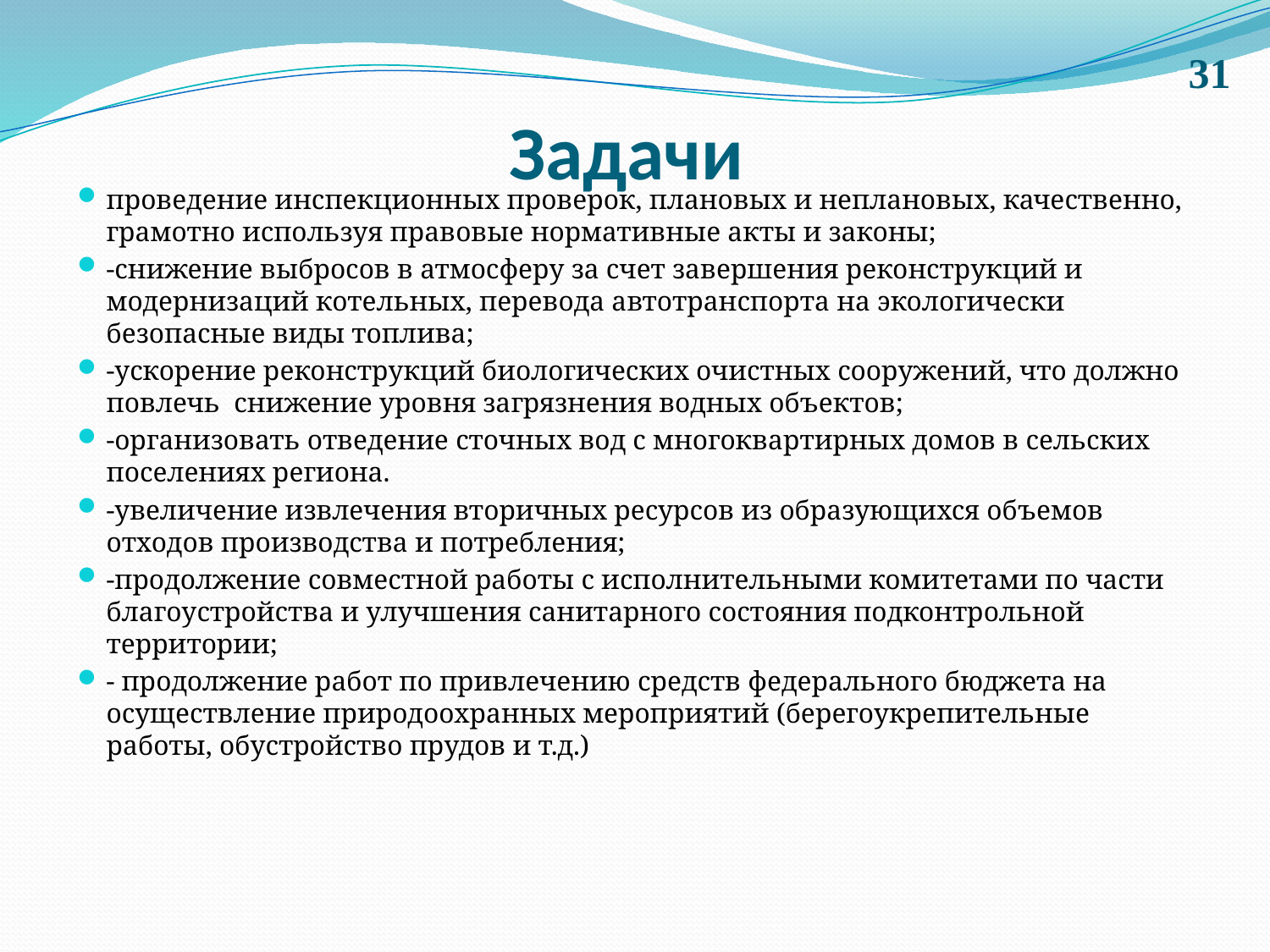

31
# Задачи
проведение инспекционных проверок, плановых и неплановых, качественно, грамотно используя правовые нормативные акты и законы;
-снижение выбросов в атмосферу за счет завершения реконструкций и модернизаций котельных, перевода автотранспорта на экологически безопасные виды топлива;
-ускорение реконструкций биологических очистных сооружений, что должно повлечь  снижение уровня загрязнения водных объектов;
-организовать отведение сточных вод с многоквартирных домов в сельских поселениях региона.
-увеличение извлечения вторичных ресурсов из образующихся объемов отходов производства и потребления;
-продолжение совместной работы с исполнительными комитетами по части благоустройства и улучшения санитарного состояния подконтрольной территории;
- продолжение работ по привлечению средств федерального бюджета на осуществление природоохранных мероприятий (берегоукрепительные работы, обустройство прудов и т.д.)